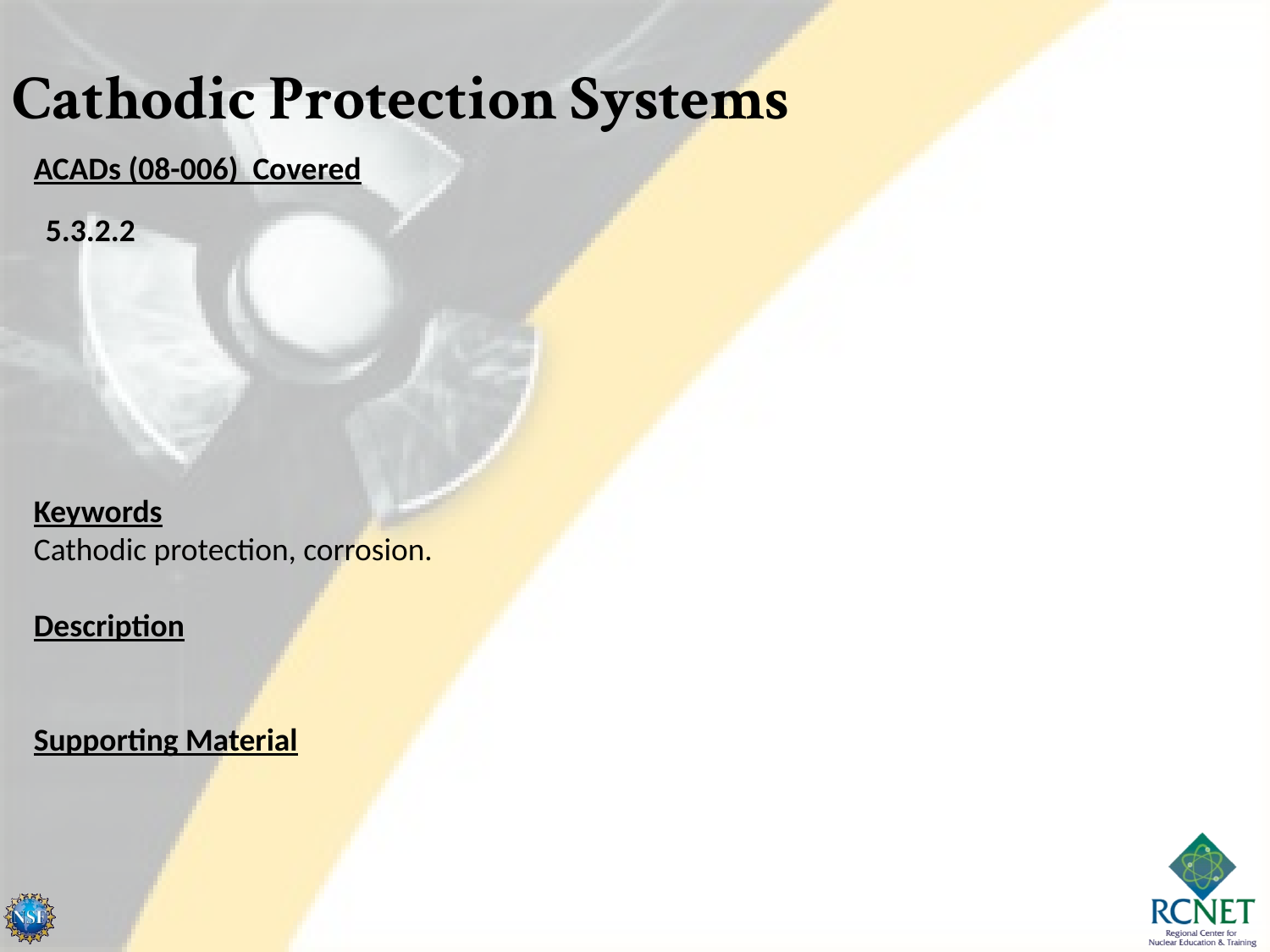

Cathodic Protection Systems
ACADs (08-006)  Covered

Keywords
Cathodic protection, corrosion.

Description

Supporting Material

| 5.3.2.2 |  |  |  |  |  |  |  |
| --- | --- | --- | --- | --- | --- | --- | --- |
|  |  |  |  |  |  |  |  |
|  |  |  |  |  |  |  |  |
|  |  |  |  |  |  |  |  |